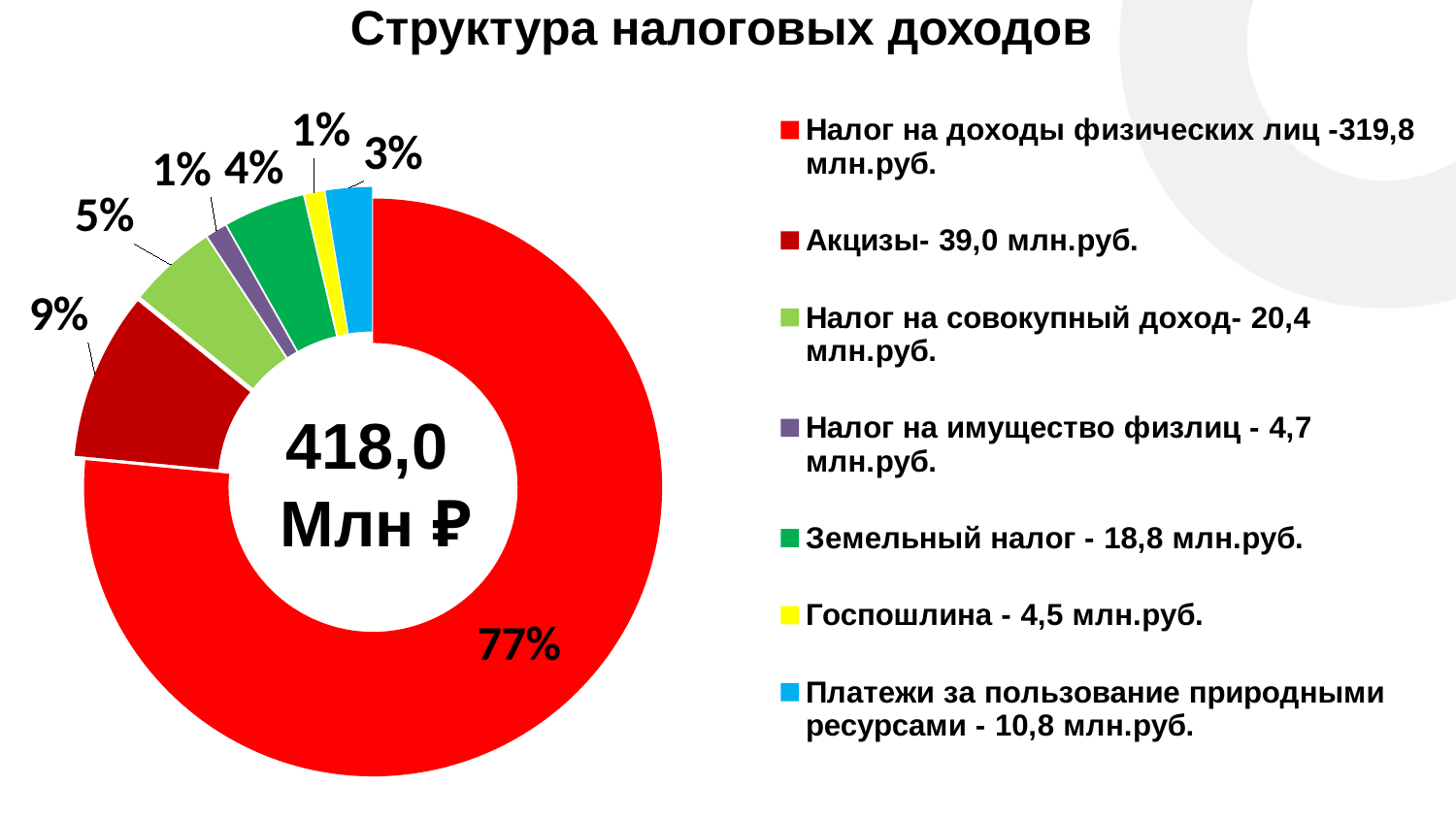

# Структура налоговых доходов

### Chart

| Category | Продажи |
|---|---|
| Налог на доходы физических лиц -319,8 млн.руб.  | 319.8 |
| Акцизы- 39,0 млн.руб.  | 39.0 |
| Налог на совокупный доход- 20,4 млн.руб. | 20.4 |
| Налог на имущество физлиц - 4,7 млн.руб. | 4.7 |
| Земельный налог - 18,8 млн.руб. | 18.8 |
| Госпошлина - 4,5 млн.руб. | 4.5 |
| Платежи за пользование природными ресурсами - 10,8 млн.руб. | 10.8 |
418,0
Млн ₽